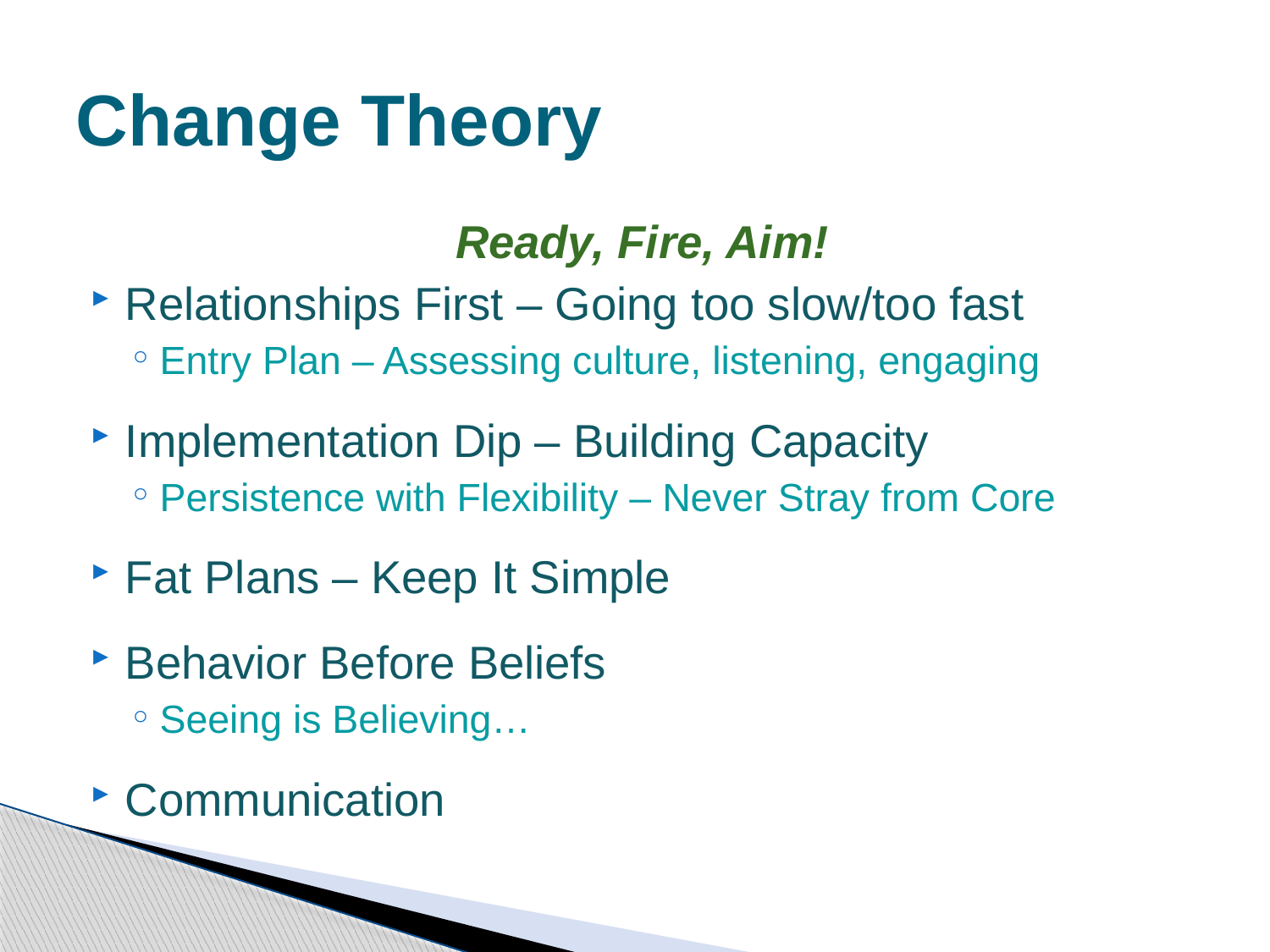

# Change Theory
Ready, Fire, Aim!
Relationships First – Going too slow/too fast
Entry Plan – Assessing culture, listening, engaging

Implementation Dip – Building Capacity
Persistence with Flexibility – Never Stray from Core

Fat Plans – Keep It Simple

Behavior Before Beliefs
Seeing is Believing…

Communication